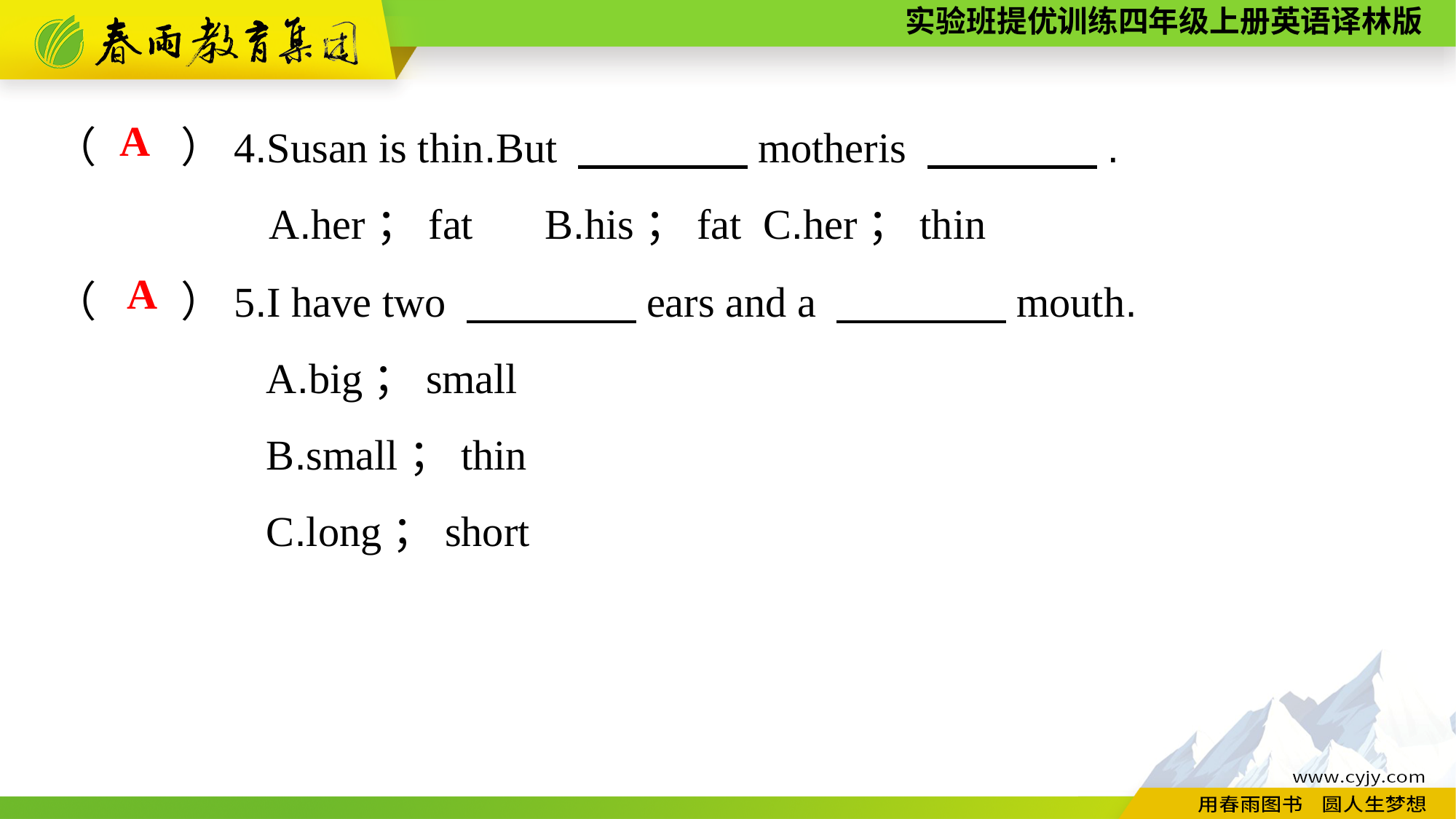

（　　）4.Susan is thin.But 　　　　motheris 　　　　.
A.her；fat	B.his；fat	C.her；thin
A
（　　）5.I have two 　　　　ears and a 　　　　mouth.
A.big；small
B.small；thin
C.long；short
A